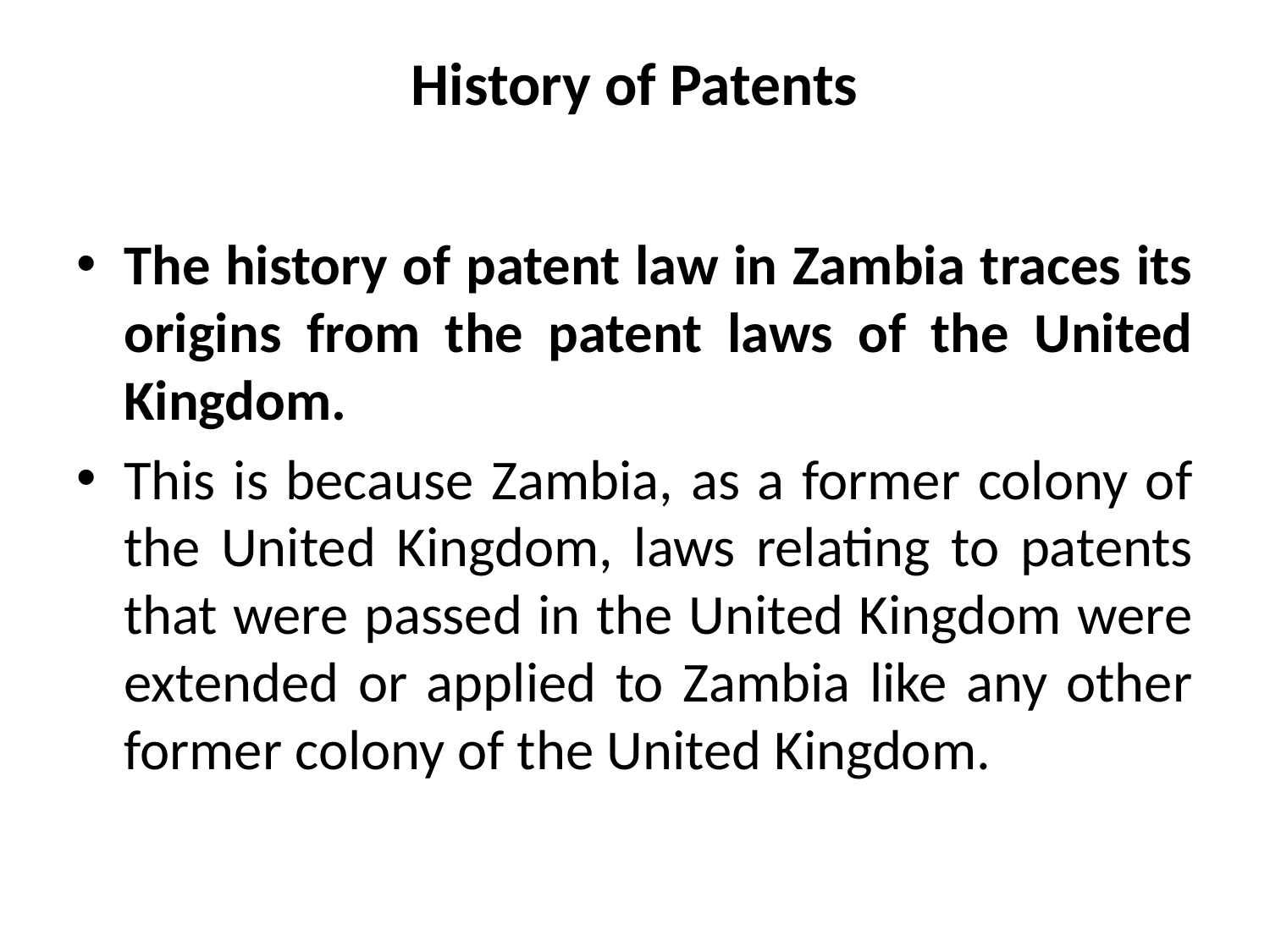

# History of Patents
The history of patent law in Zambia traces its origins from the patent laws of the United Kingdom.
This is because Zambia, as a former colony of the United Kingdom, laws relating to patents that were passed in the United Kingdom were extended or applied to Zambia like any other former colony of the United Kingdom.